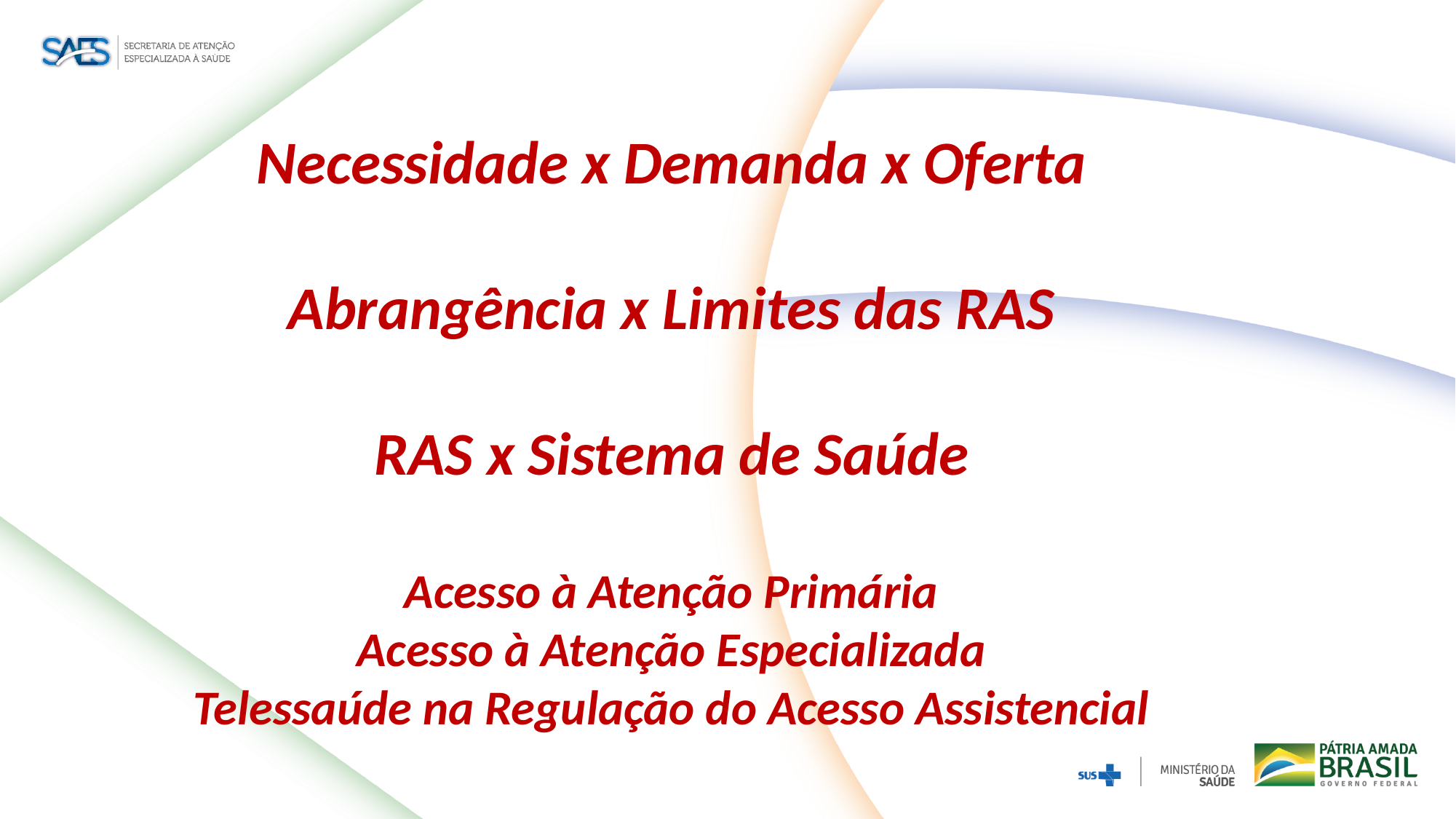

Necessidade x Demanda x Oferta

Abrangência x Limites das RAS

RAS x Sistema de Saúde

Acesso à Atenção Primária
Acesso à Atenção Especializada
Telessaúde na Regulação do Acesso Assistencial